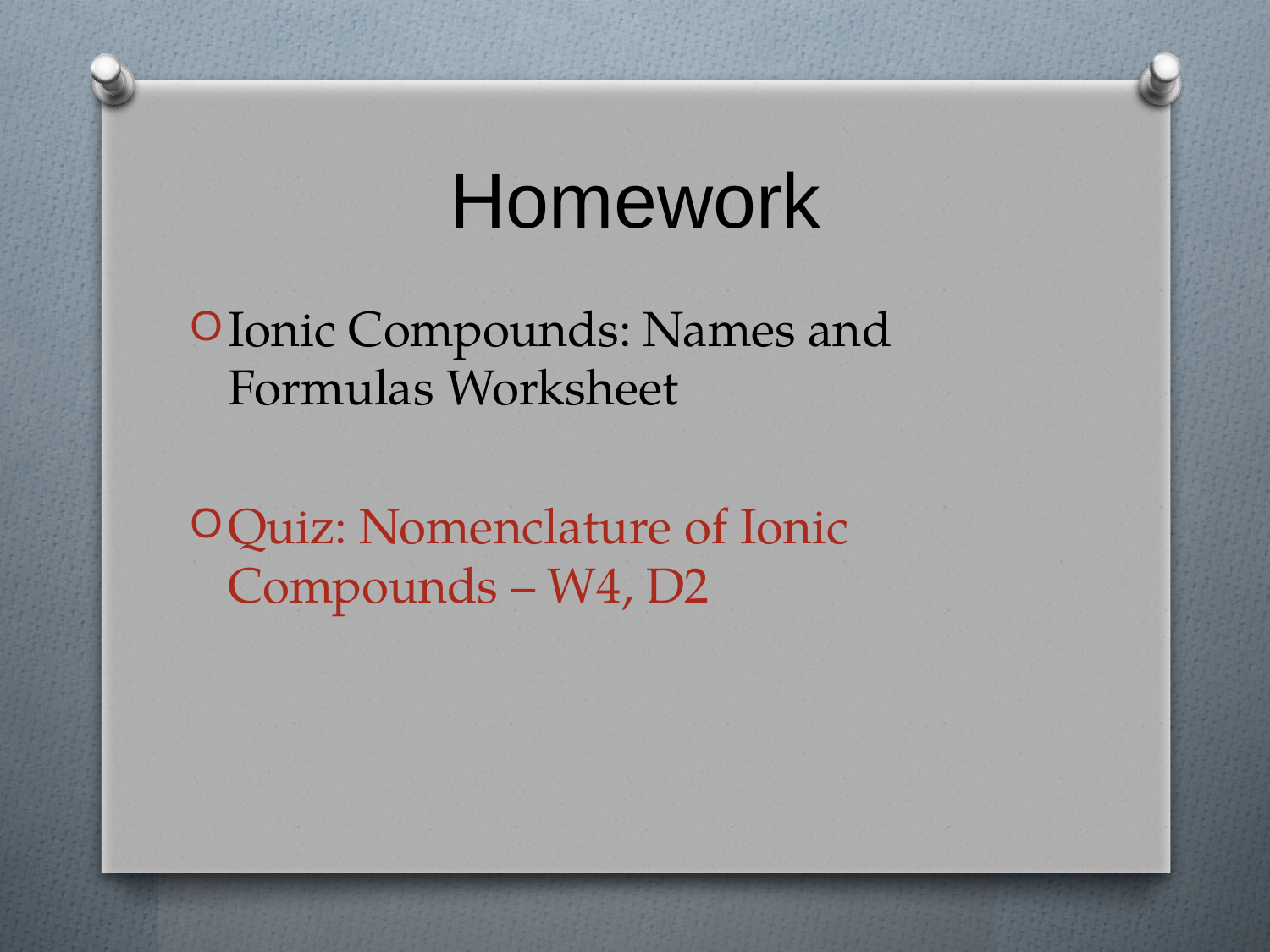

# Homework
Ionic Compounds: Names and Formulas Worksheet

Quiz: Nomenclature of Ionic Compounds – W4, D2